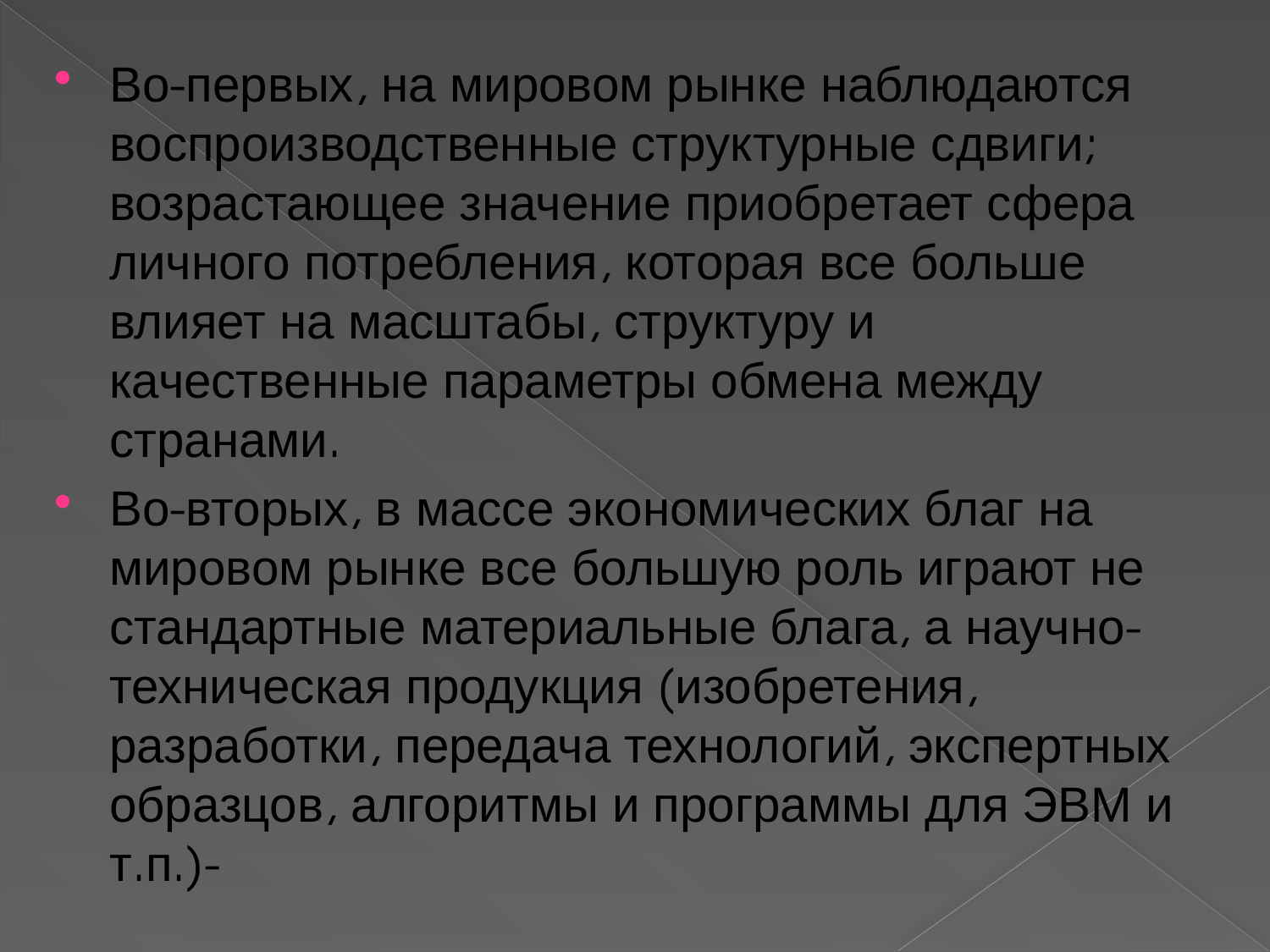

Во-первых, на мировом рынке наблюдаются воспроизводственные структурные сдвиги; возрастающее значение приобретает сфера личного потребления, которая все больше влияет на масштабы, структуру и качественные параметры обмена между странами.
Во-вторых, в массе экономических благ на мировом рынке все большую роль играют не стандартные материальные блага, а научно-техническая продукция (изобретения, разработки, передача технологий, экспертных образцов, алгоритмы и программы для ЭВМ и т.п.)-